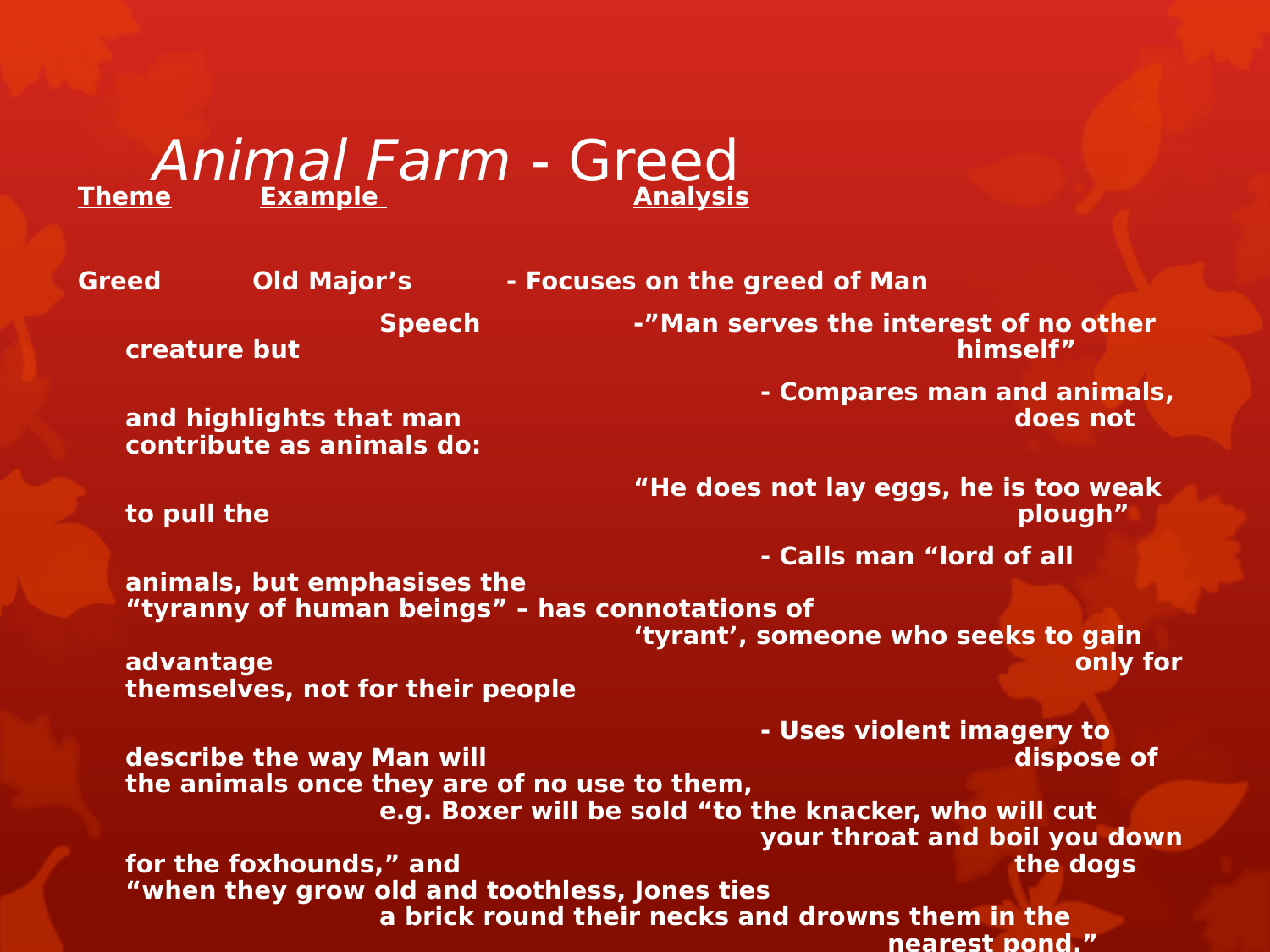

# Animal Farm - Greed
Theme	 Example 		Analysis

Greed	Old Major’s 	- Focuses on the greed of Man
			Speech		-”Man serves the interest of no other creature but 					        himself”
						- Compares man and animals, and highlights that man 					does not contribute as animals do:
					“He does not lay eggs, he is too weak to pull the 					               plough”
						- Calls man “lord of all animals, but emphasises the 					“tyranny of human beings” – has connotations of 							‘tyrant’, someone who seeks to gain advantage 						       only for themselves, not for their people
						- Uses violent imagery to describe the way Man will 					dispose of the animals once they are of no use to them, 					e.g. Boxer will be sold “to the knacker, who will cut 						your throat and boil you down for the foxhounds,” and 					the dogs “when they grow old and toothless, Jones ties 					a brick round their necks and drowns them in the 							nearest pond.”